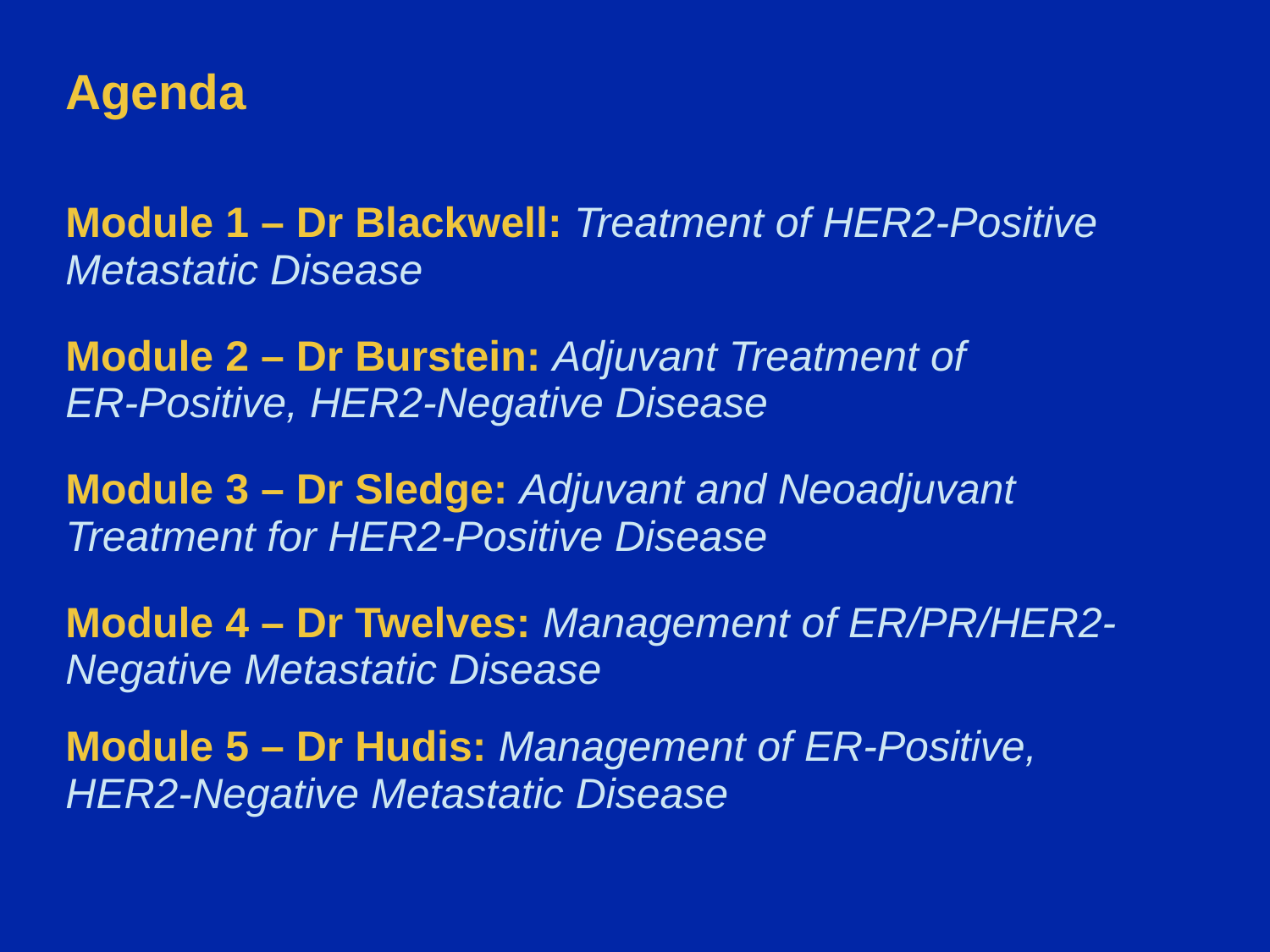

# Agenda
| Module 1 – Dr Blackwell: Treatment of HER2-Positive Metastatic Disease |
| --- |
| Module 2 – Dr Burstein: Adjuvant Treatment of ER-Positive, HER2-Negative Disease |
| Module 3 – Dr Sledge: Adjuvant and Neoadjuvant Treatment for HER2-Positive Disease |
| Module 4 – Dr Twelves: Management of ER/PR/HER2-Negative Metastatic Disease |
| Module 5 – Dr Hudis: Management of ER-Positive, HER2-Negative Metastatic Disease |